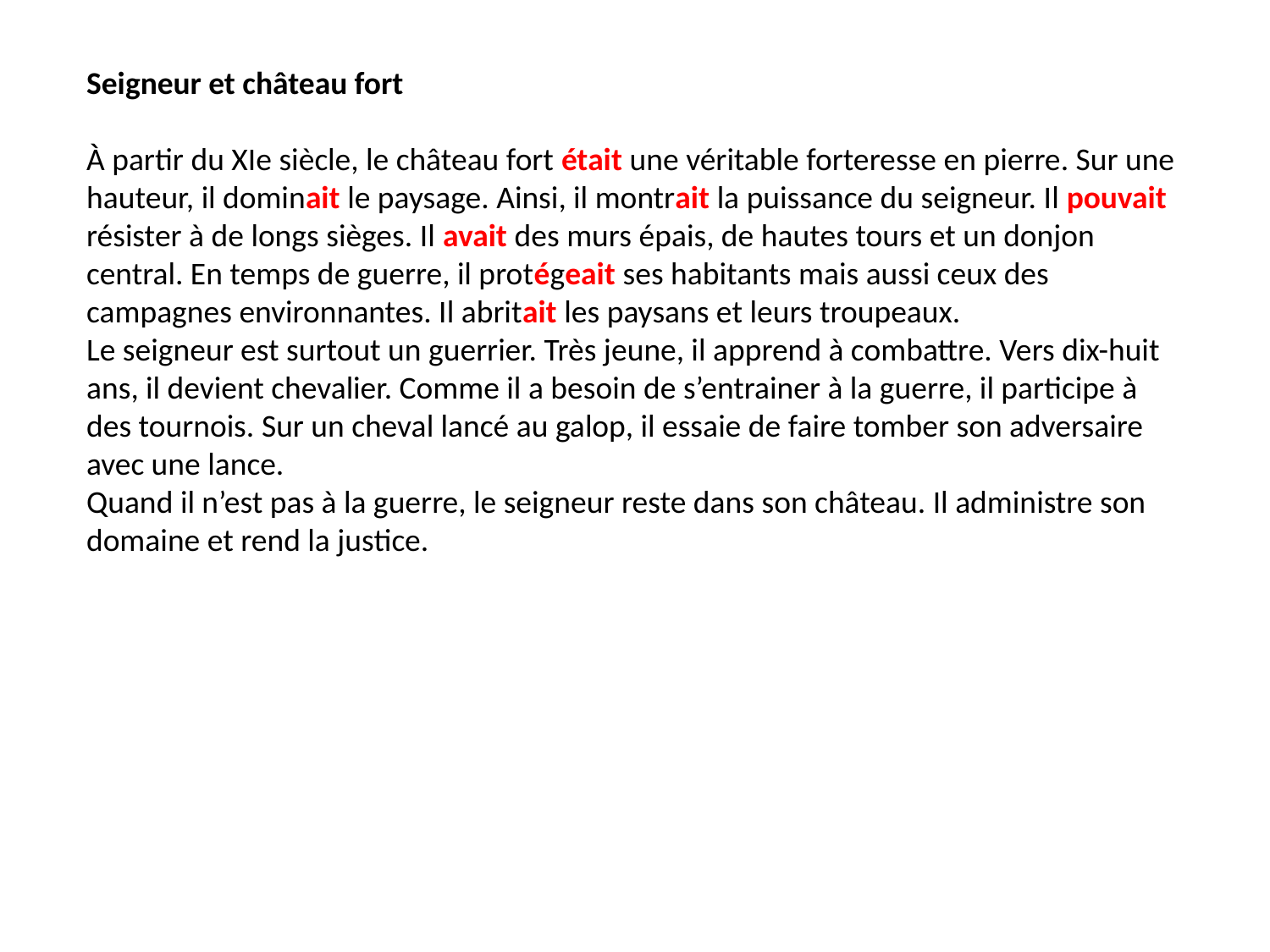

Seigneur et château fort

À partir du XIe siècle, le château fort était une véritable forteresse en pierre. Sur une hauteur, il dominait le paysage. Ainsi, il montrait la puissance du seigneur. Il pouvait résister à de longs sièges. Il avait des murs épais, de hautes tours et un donjon central. En temps de guerre, il protégeait ses habitants mais aussi ceux des campagnes environnantes. Il abritait les paysans et leurs troupeaux.
Le seigneur est surtout un guerrier. Très jeune, il apprend à combattre. Vers dix-huit ans, il devient chevalier. Comme il a besoin de s’entrainer à la guerre, il participe à des tournois. Sur un cheval lancé au galop, il essaie de faire tomber son adversaire avec une lance.
Quand il n’est pas à la guerre, le seigneur reste dans son château. Il administre son domaine et rend la justice.